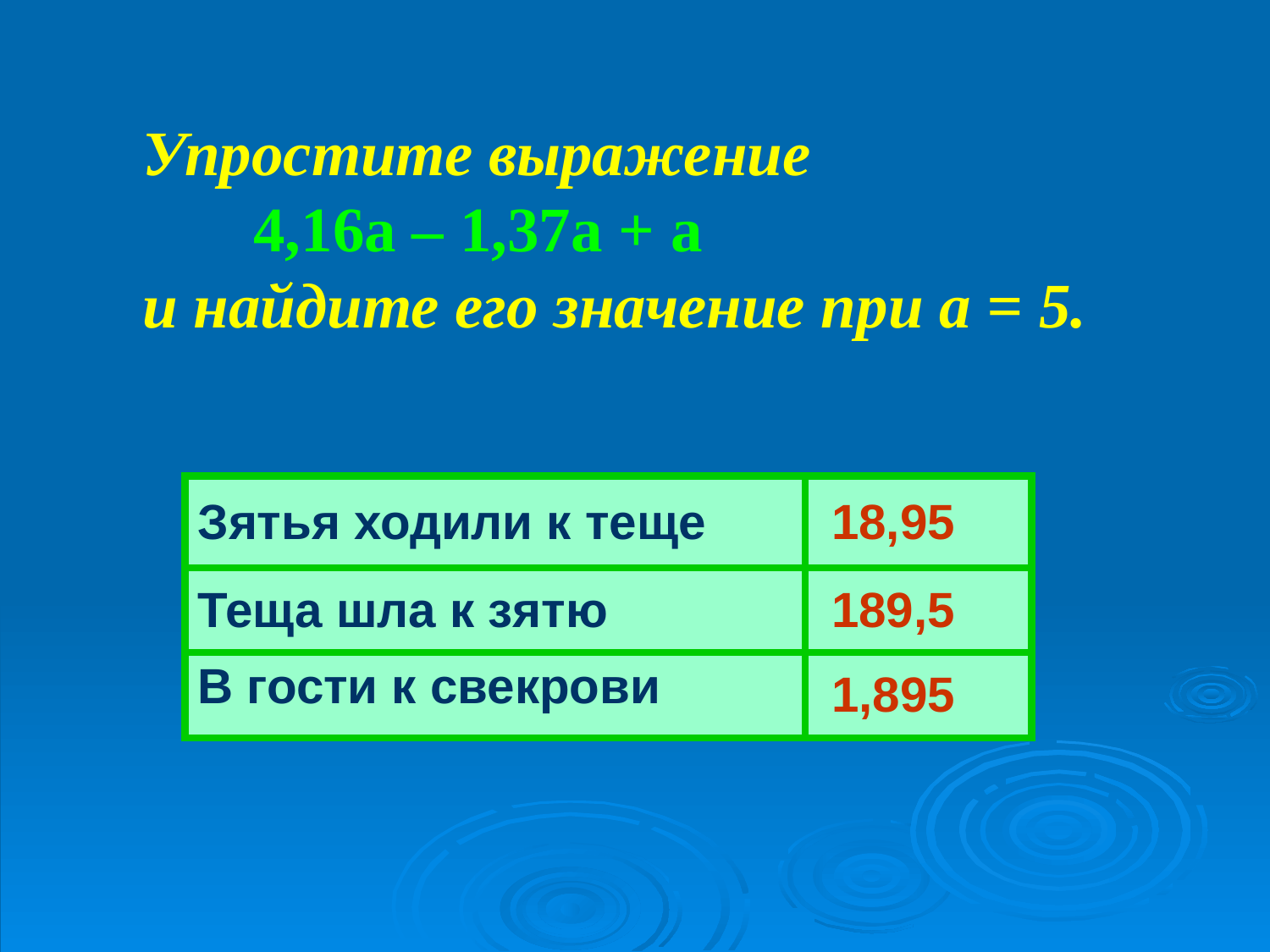

Упростите выражение
       4,16а – 1,37а + а
и найдите его значение при а = 5.
| Зятья ходили к теще | 18,95 |
| --- | --- |
| Теща шла к зятю | 189,5 |
| В гости к свекрови | 1,895 |